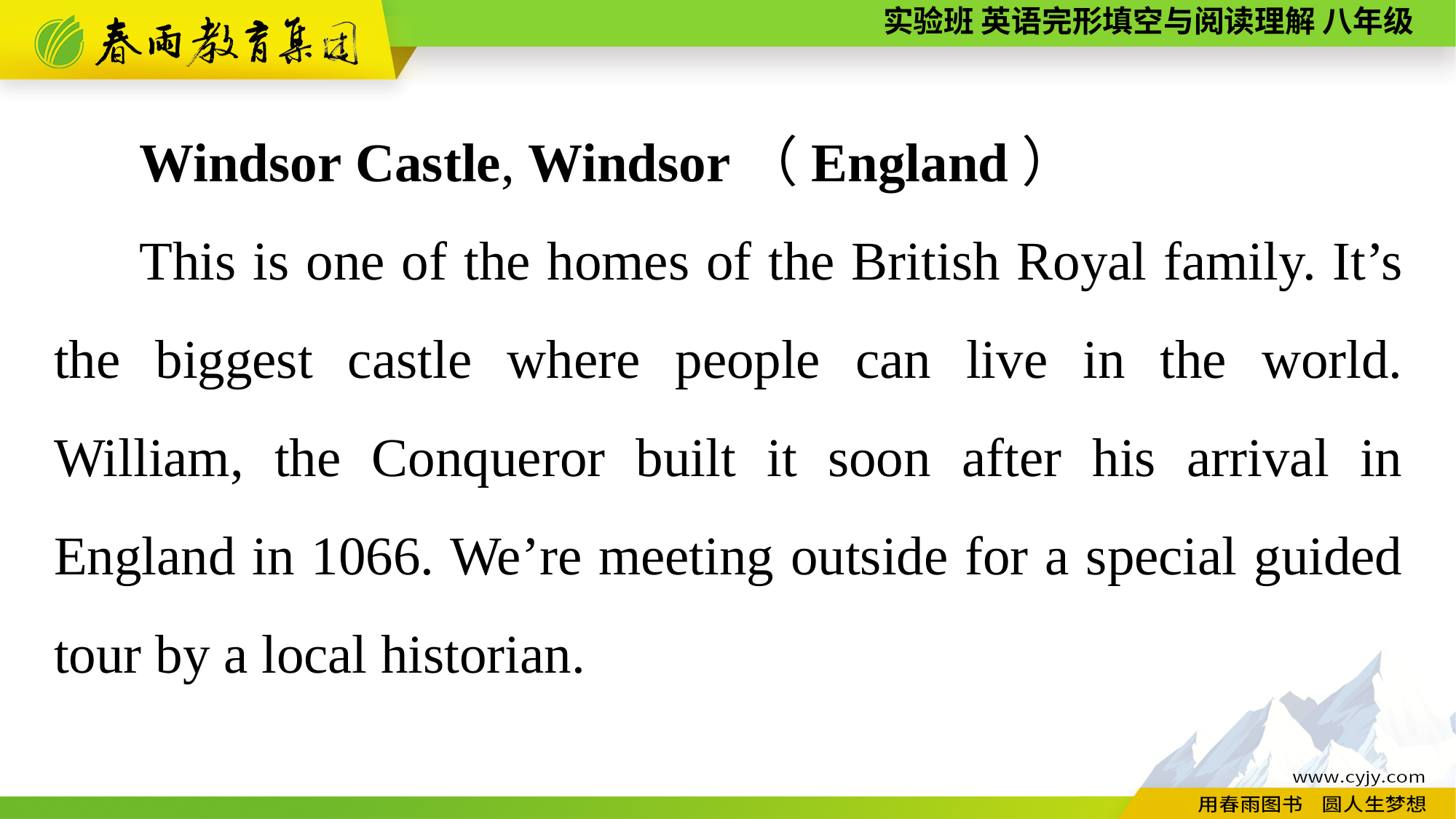

Windsor Castle, Windsor（England）
This is one of the homes of the British Royal family. It’s the biggest castle where people can live in the world. William, the Conqueror built it soon after his arrival in England in 1066. We’re meeting outside for a special guided tour by a local historian.